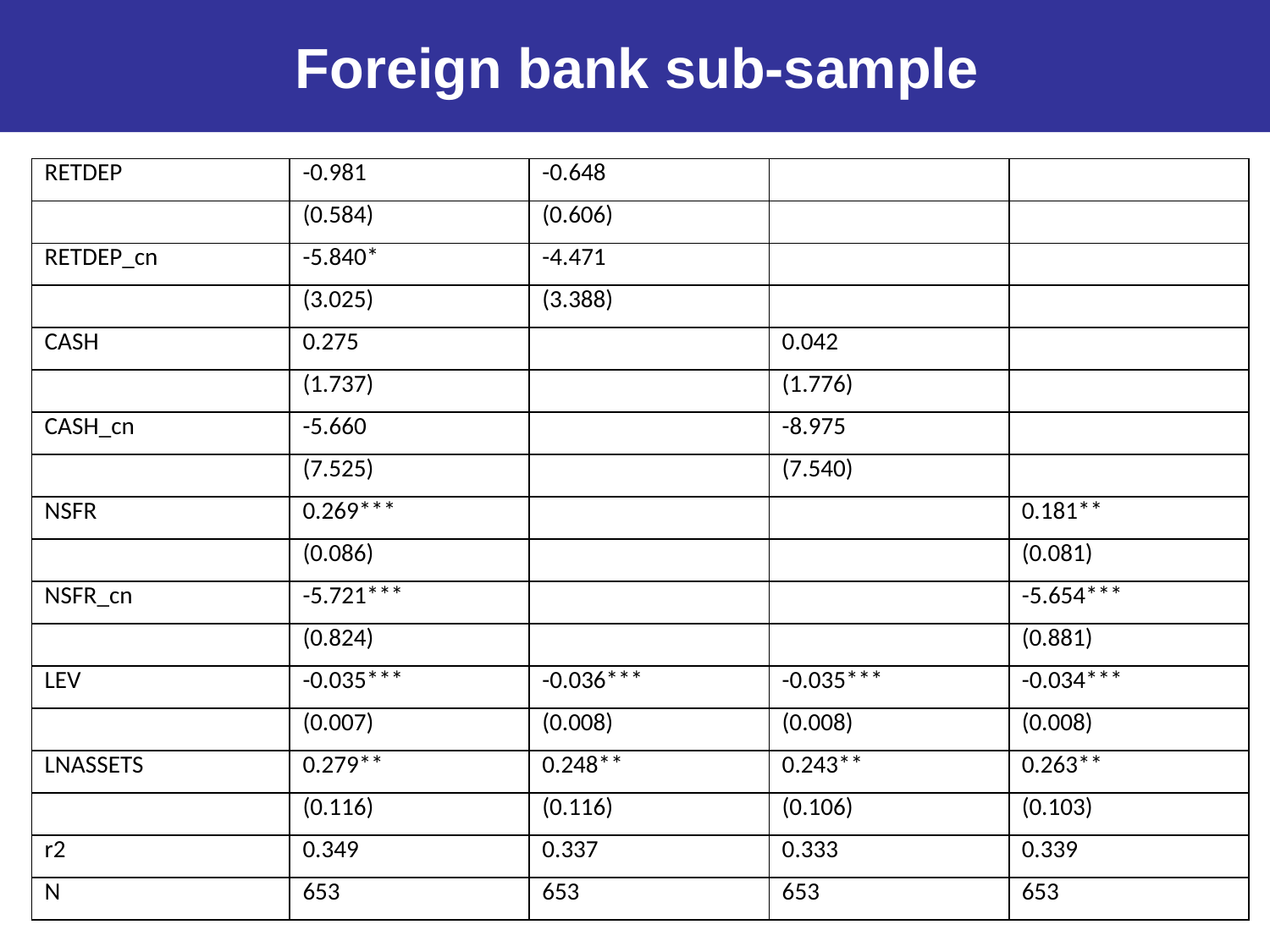

Foreign bank sub-sample
| RETDEP | -0.981 | -0.648 |  |  |
| --- | --- | --- | --- | --- |
|  | (0.584) | (0.606) |  |  |
| RETDEP\_cn | -5.840\* | -4.471 |  |  |
|  | (3.025) | (3.388) |  |  |
| CASH | 0.275 |  | 0.042 |  |
|  | (1.737) |  | (1.776) |  |
| CASH\_cn | -5.660 |  | -8.975 |  |
|  | (7.525) |  | (7.540) |  |
| NSFR | 0.269\*\*\* |  |  | 0.181\*\* |
|  | (0.086) |  |  | (0.081) |
| NSFR\_cn | -5.721\*\*\* |  |  | -5.654\*\*\* |
|  | (0.824) |  |  | (0.881) |
| LEV | -0.035\*\*\* | -0.036\*\*\* | -0.035\*\*\* | -0.034\*\*\* |
|  | (0.007) | (0.008) | (0.008) | (0.008) |
| LNASSETS | 0.279\*\* | 0.248\*\* | 0.243\*\* | 0.263\*\* |
|  | (0.116) | (0.116) | (0.106) | (0.103) |
| r2 | 0.349 | 0.337 | 0.333 | 0.339 |
| N | 653 | 653 | 653 | 653 |